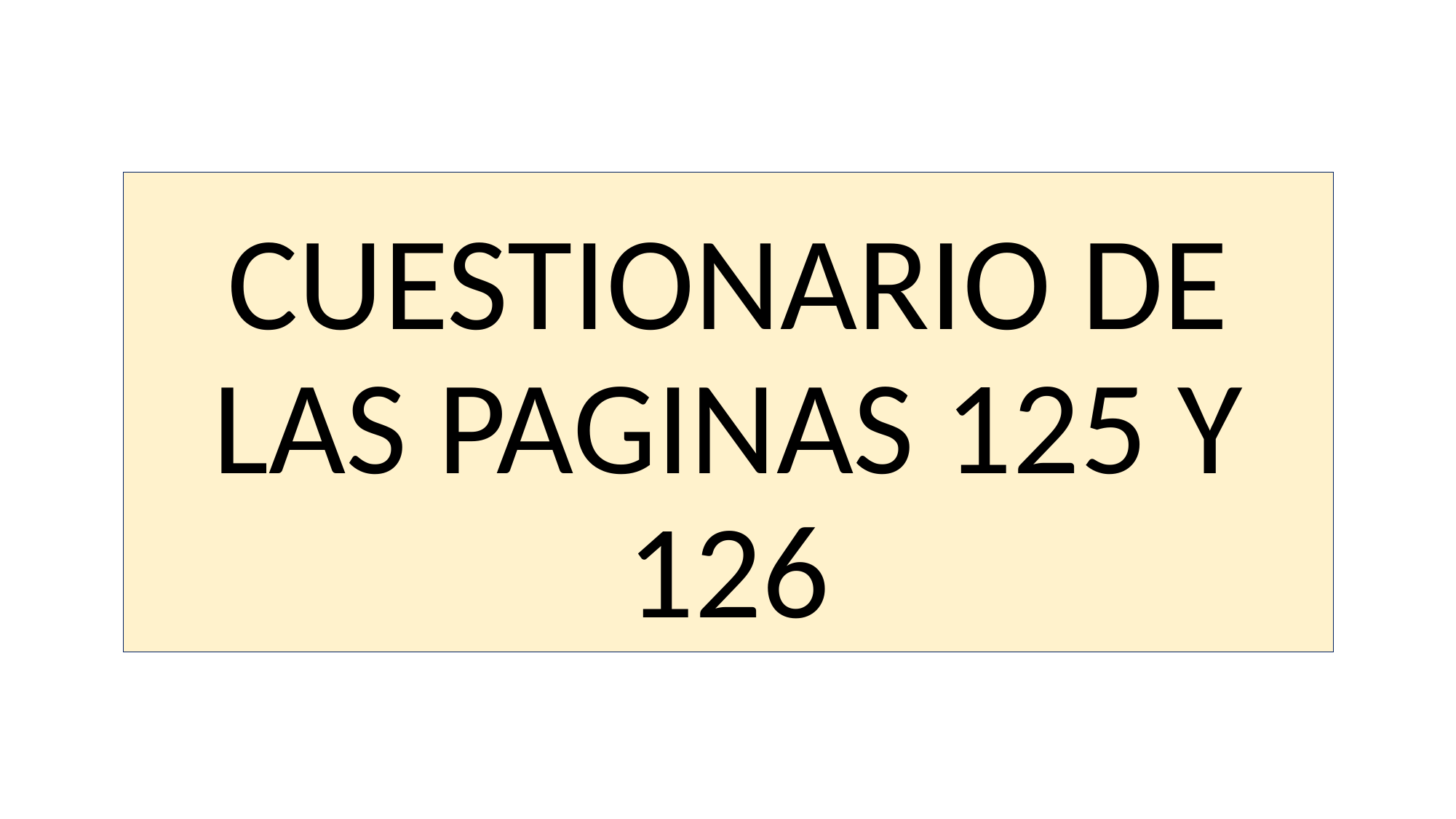

# CUESTIONARIO DE LAS PAGINAS 125 Y 126